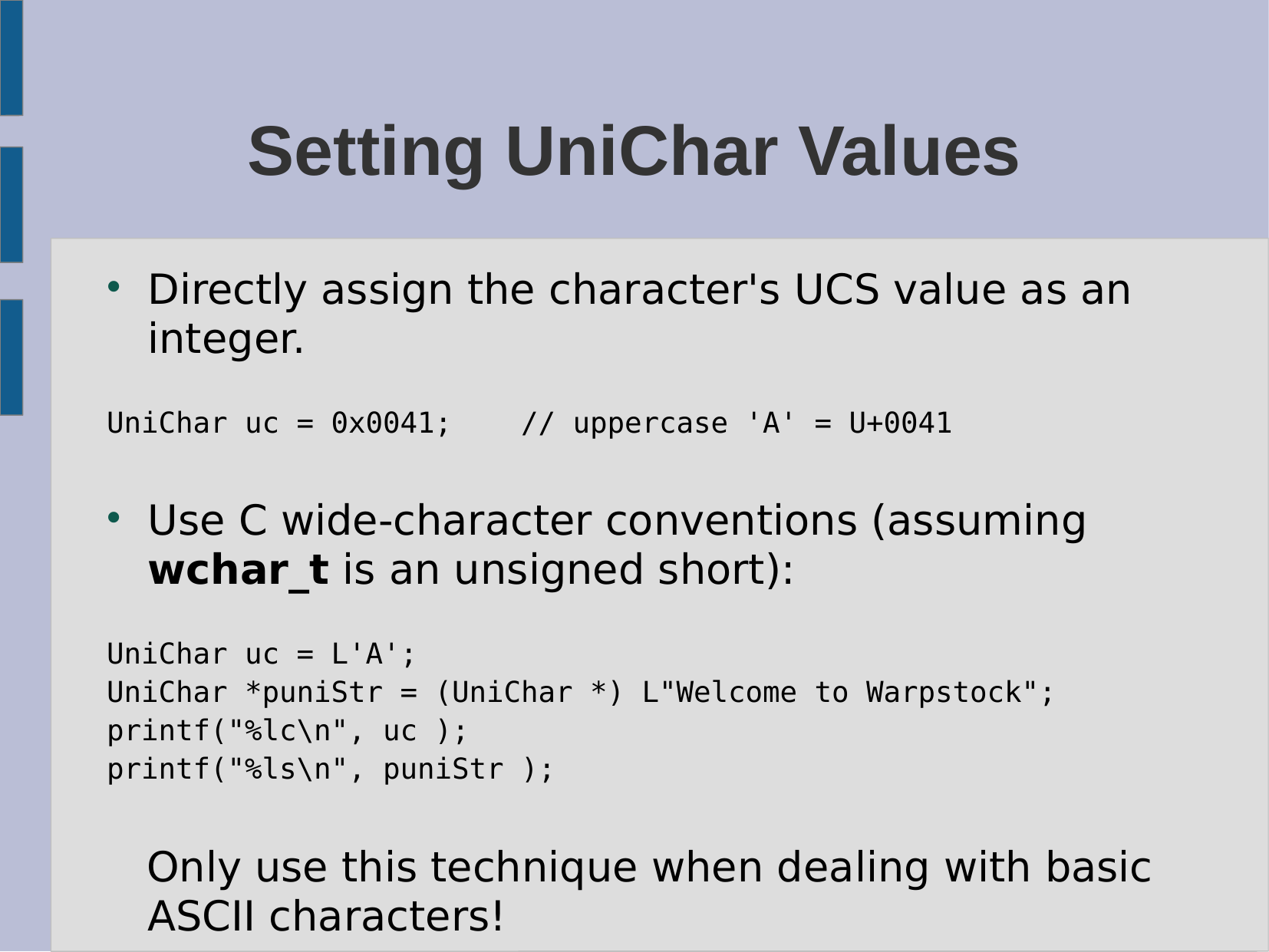

# Setting UniChar Values
Directly assign the character's UCS value as an integer.

UniChar uc = 0x0041;    // uppercase 'A' = U+0041

Use C wide-character conventions (assuming wchar_t is an unsigned short):

UniChar uc = L'A';
UniChar *puniStr = (UniChar *) L"Welcome to Warpstock";
printf("%lc\n", uc );
printf("%ls\n", puniStr );

   Only use this technique when dealing with basic ASCII characters!